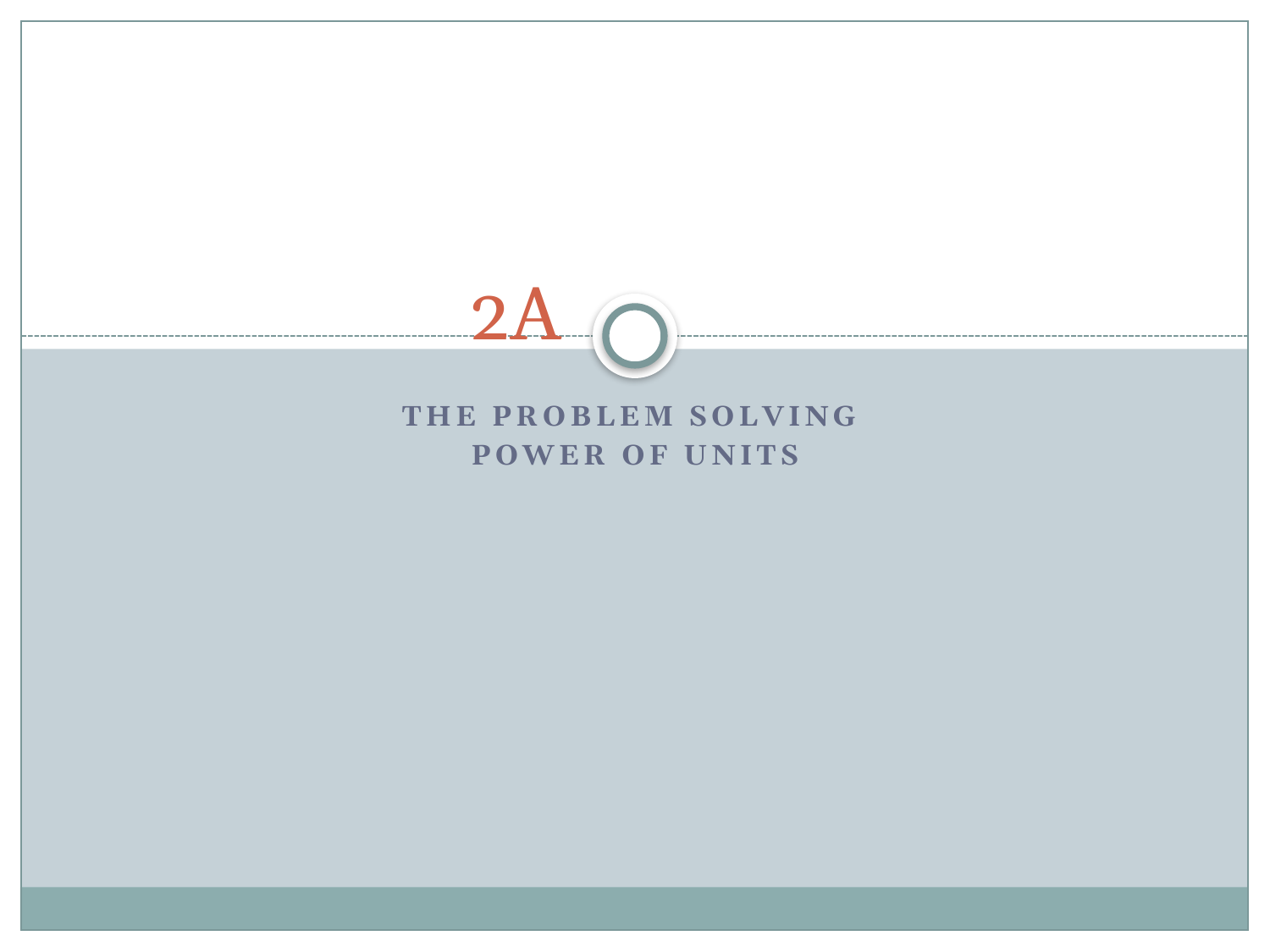

# 2A
The Problem Solving
Power of Units